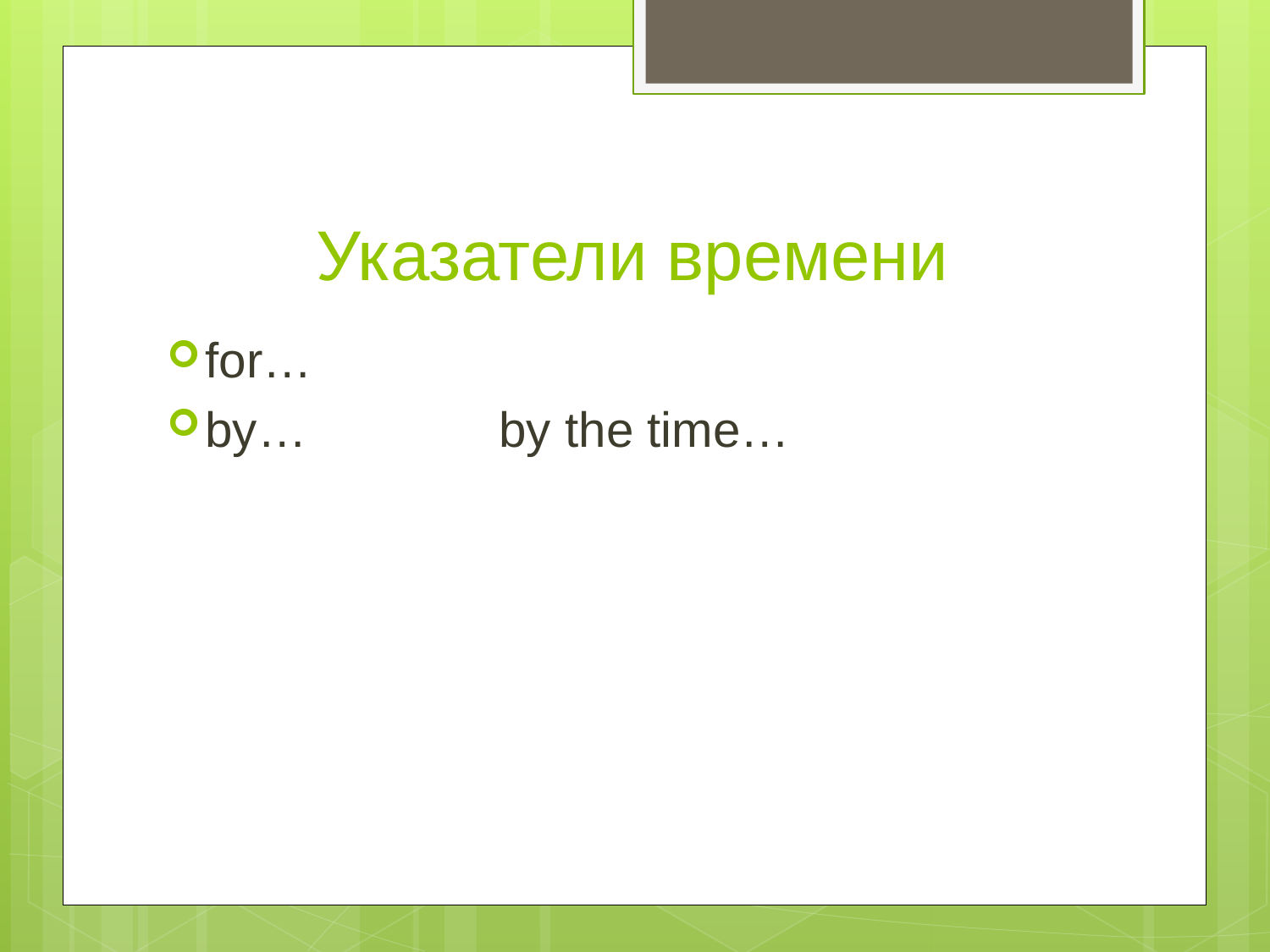

# Указатели времени
for…
by…              by the time…